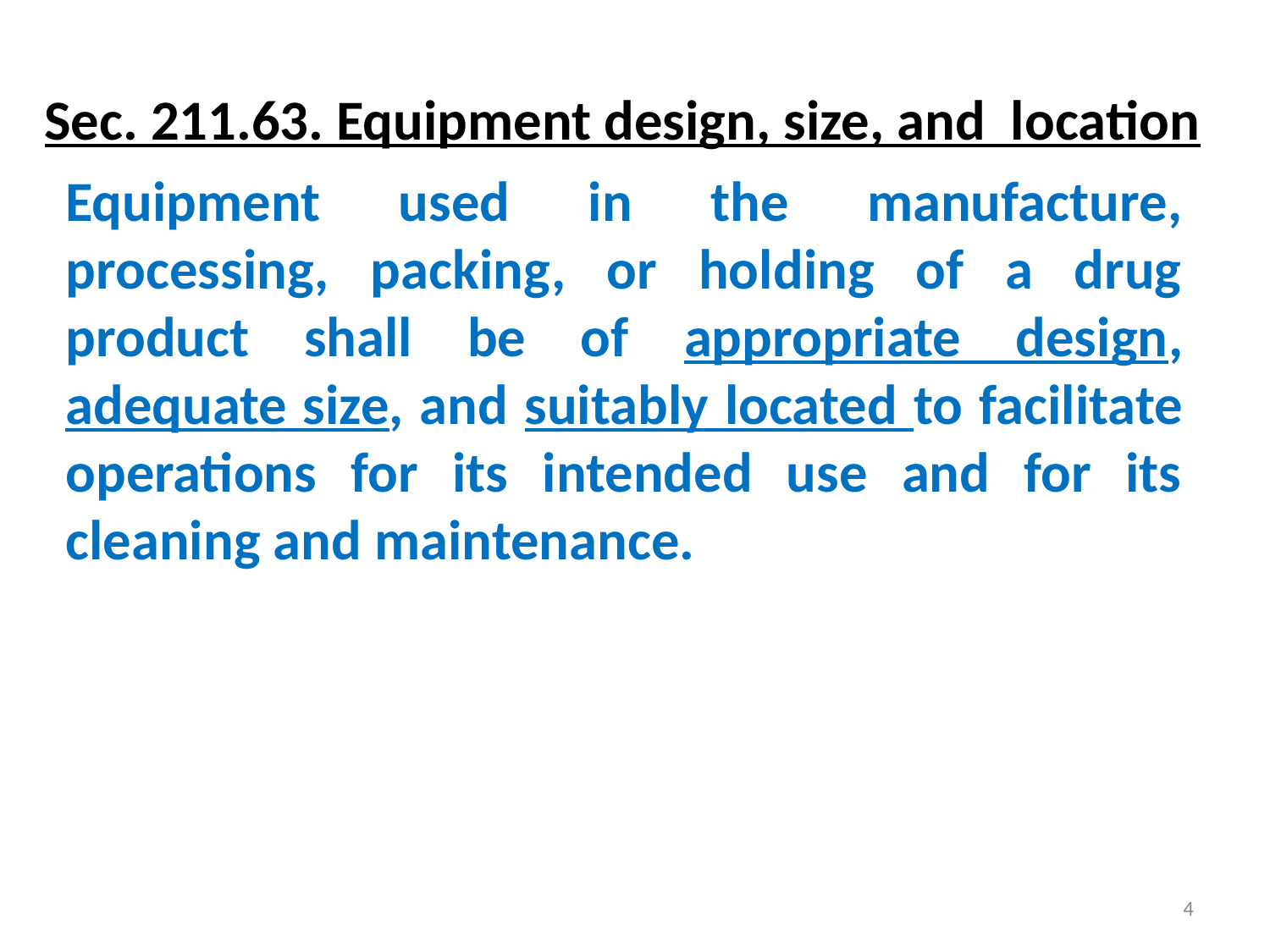

# Sec. 211.63. Equipment design, size, and  location
Equipment used in the manufacture, processing, packing, or holding of a drug product shall be of appropriate design, adequate size, and suitably located to facilitate operations for its intended use and for its cleaning and maintenance.

4